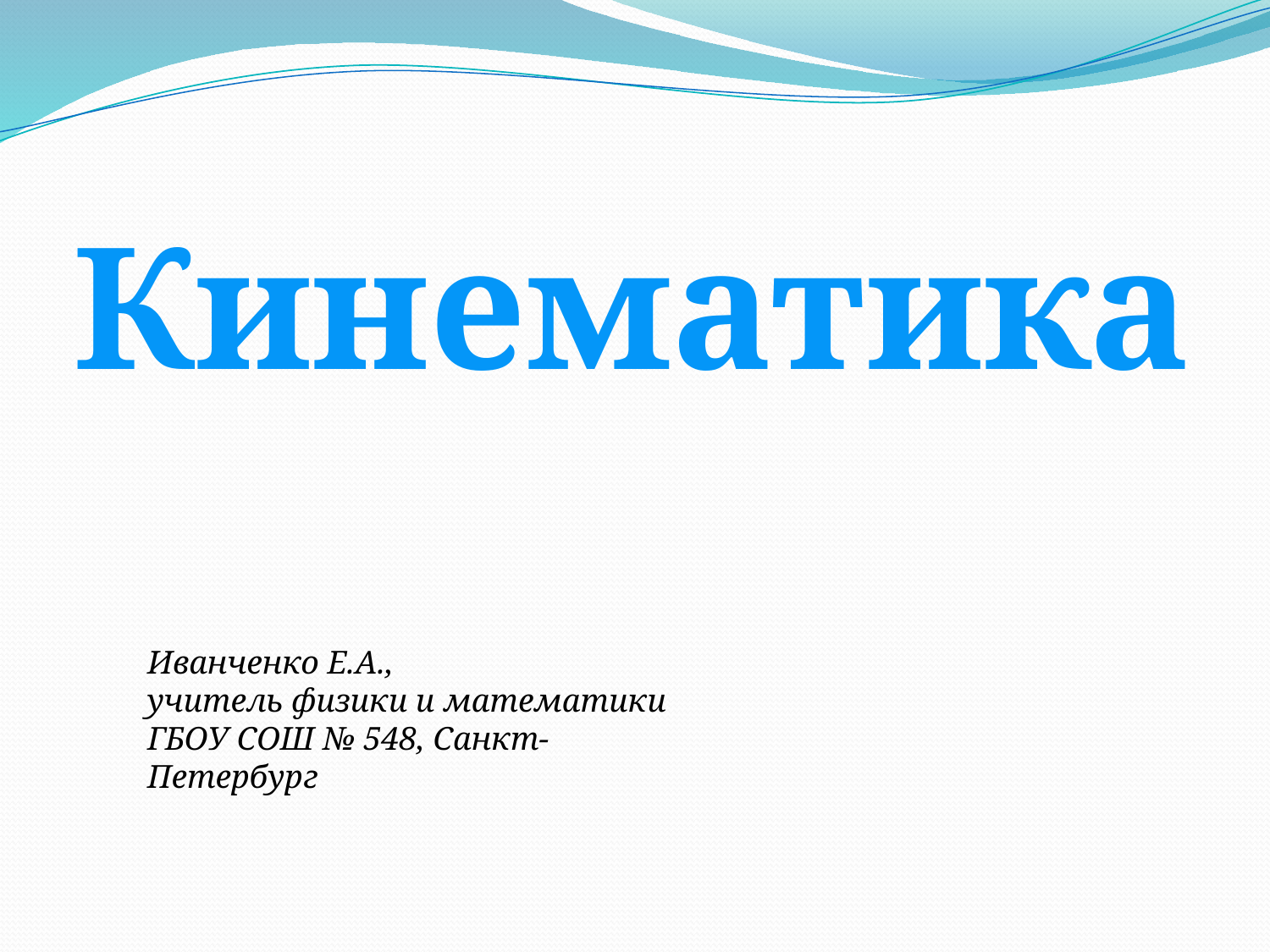

Кинематика
Иванченко Е.А.,
учитель физики и математики
ГБОУ СОШ № 548, Санкт-Петербург